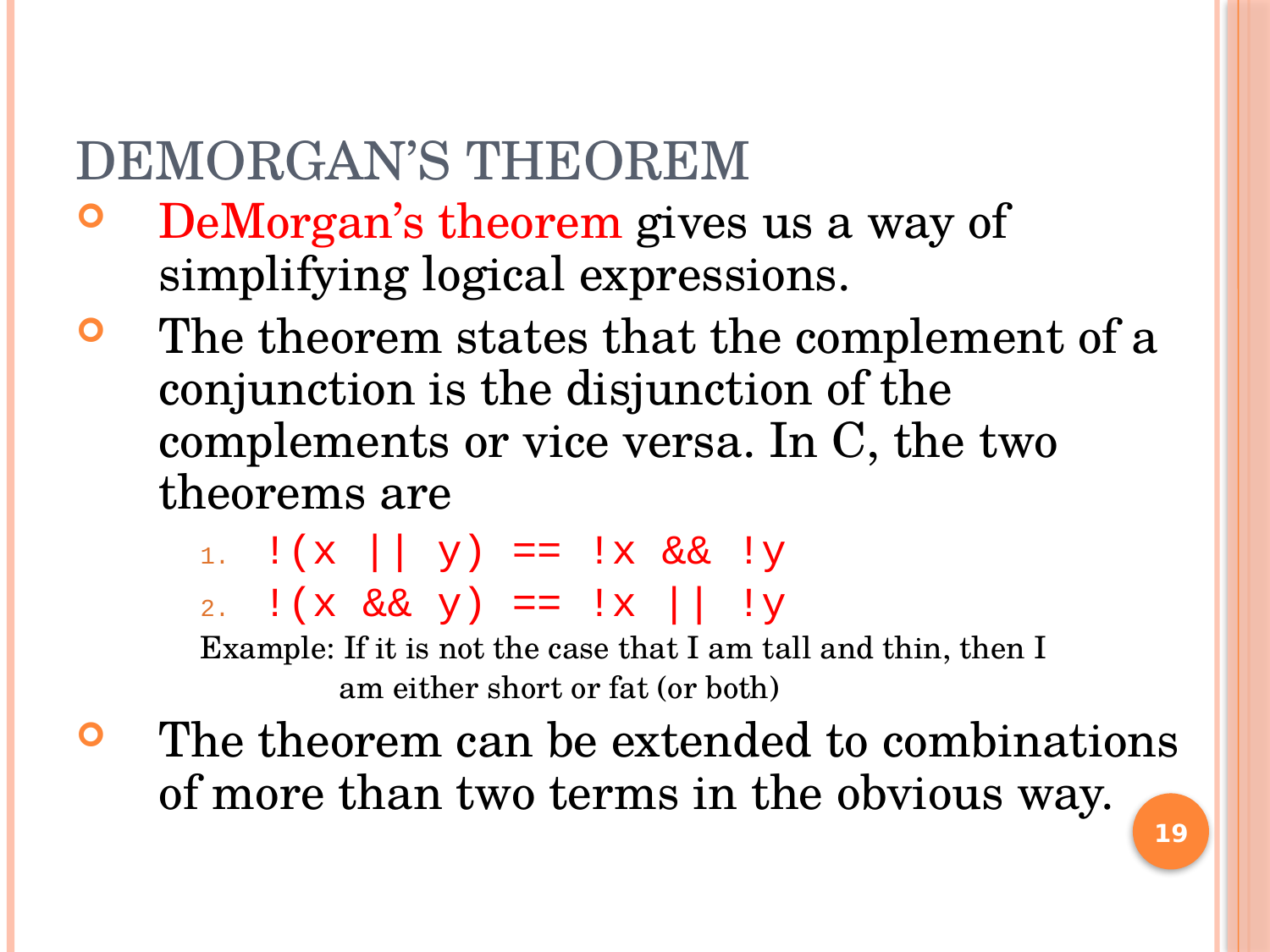

# DeMorgan’s Theorem
DeMorgan’s theorem gives us a way of simplifying logical expressions.
The theorem states that the complement of a conjunction is the disjunction of the complements or vice versa. In C, the two theorems are
!(x || y) == !x && !y
!(x && y) == !x || !y
Example: If it is not the case that I am tall and thin, then I
                am either short or fat (or both)
The theorem can be extended to combinations of more than two terms in the obvious way.
19